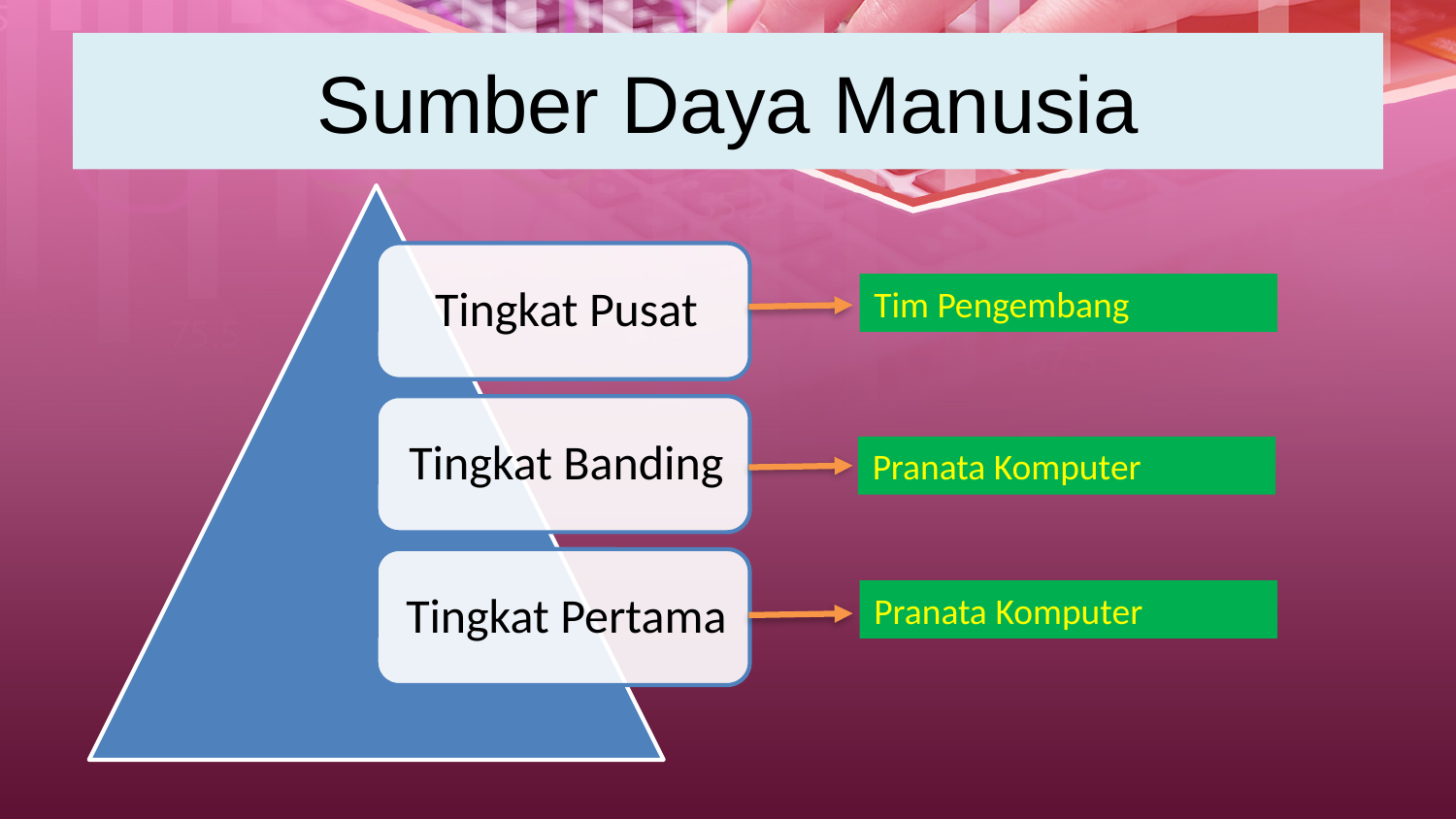

# Sumber Daya Manusia
Tingkat Pusat
Tingkat Banding
Tingkat Pertama
Tim Pengembang
Pranata Komputer
Pranata Komputer